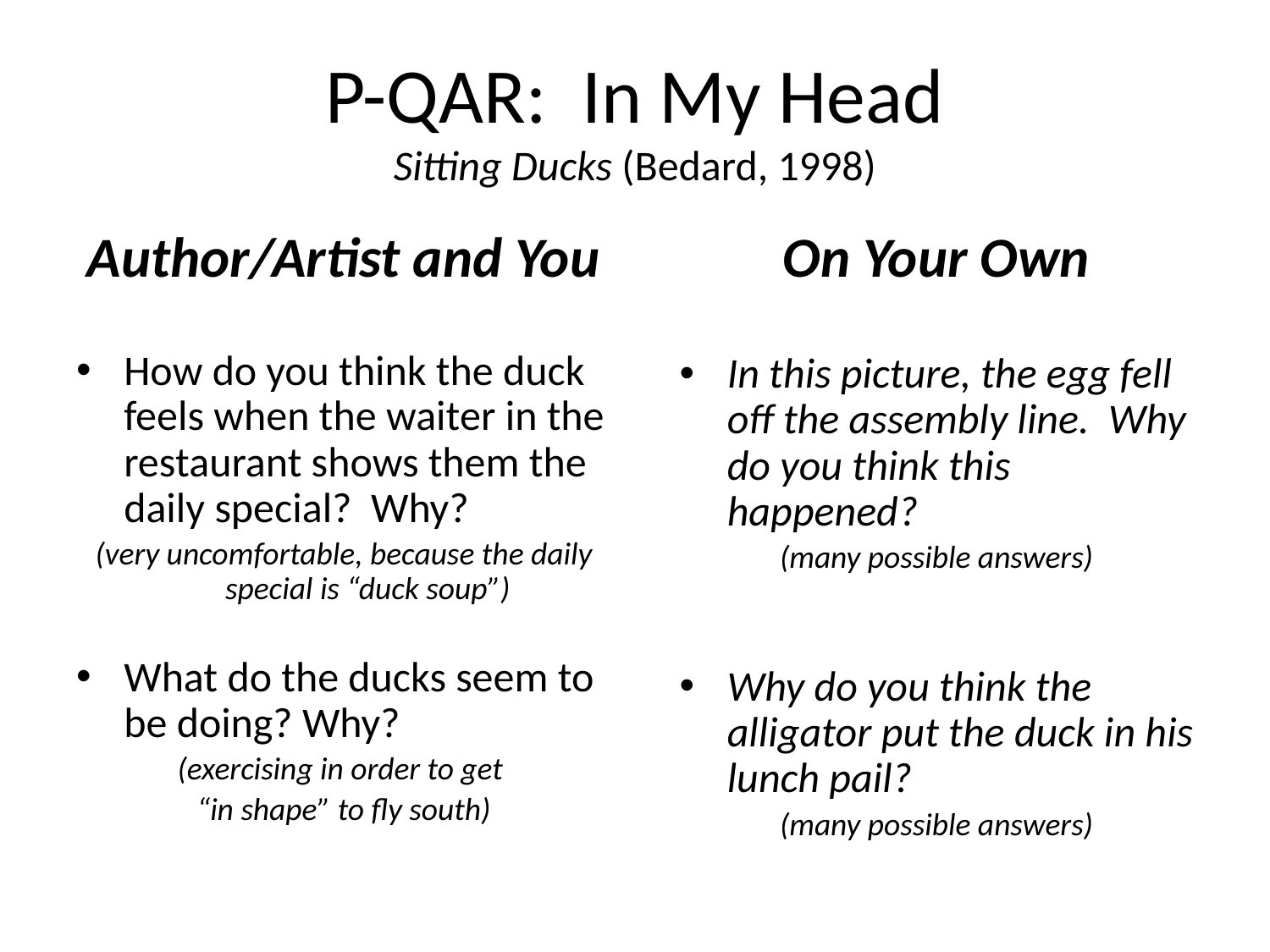

# P-QAR:  In My Head Sitting Ducks (Bedard, 1998)
Author/Artist and You
How do you think the duck feels when the waiter in the restaurant shows them the daily special?  Why?
(very uncomfortable, because the daily special is “duck soup”)

What do the ducks seem to be doing? Why?
(exercising in order to get
“in shape” to fly south)
On Your Own

In this picture, the egg fell off the assembly line.  Why do you think this happened?
(many possible answers)

Why do you think the alligator put the duck in his lunch pail?
(many possible answers)